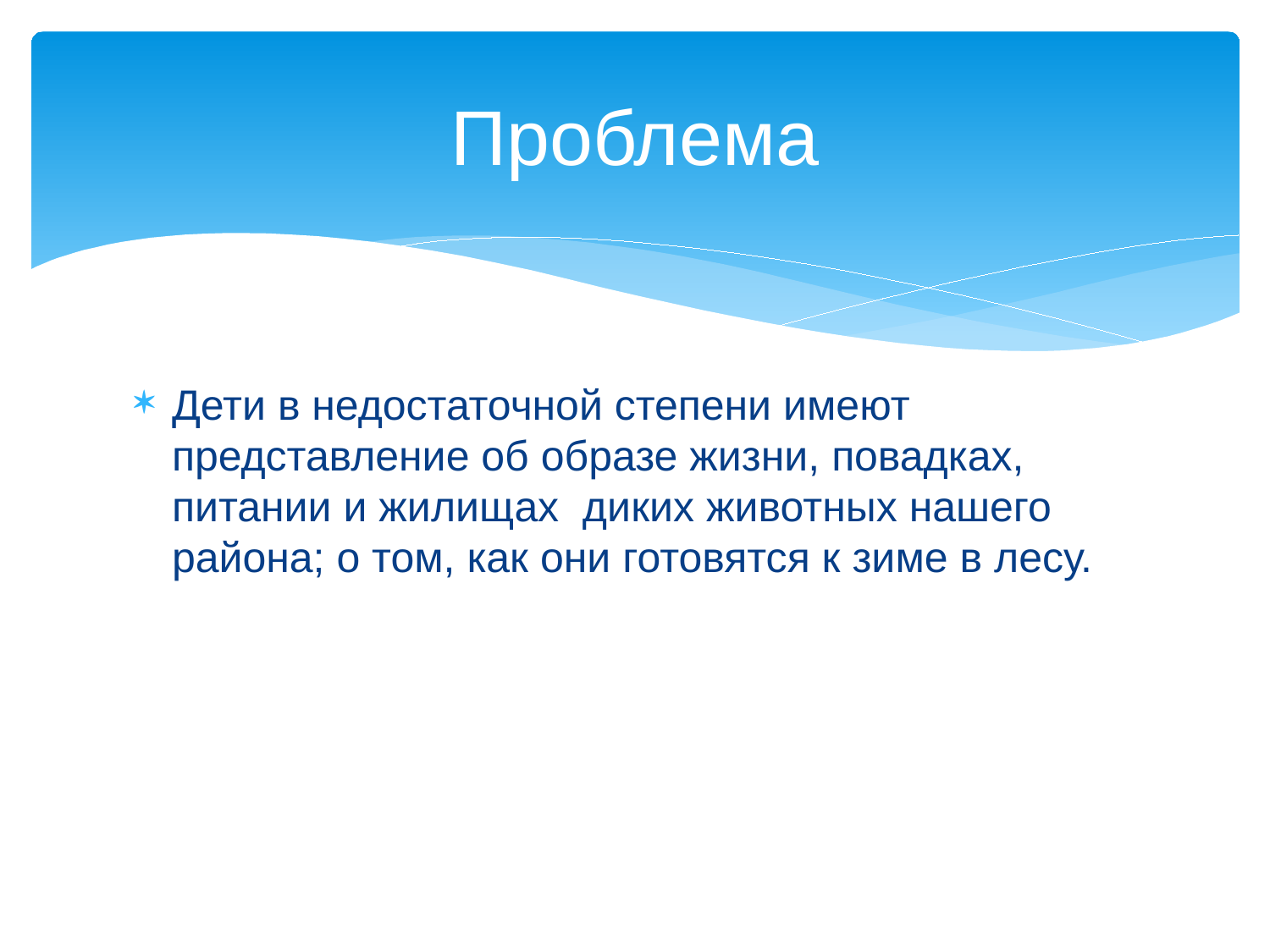

# Проблема
Дети в недостаточной степени имеют представление об образе жизни, повадках, питании и жилищах  диких животных нашего района; о том, как они готовятся к зиме в лесу.